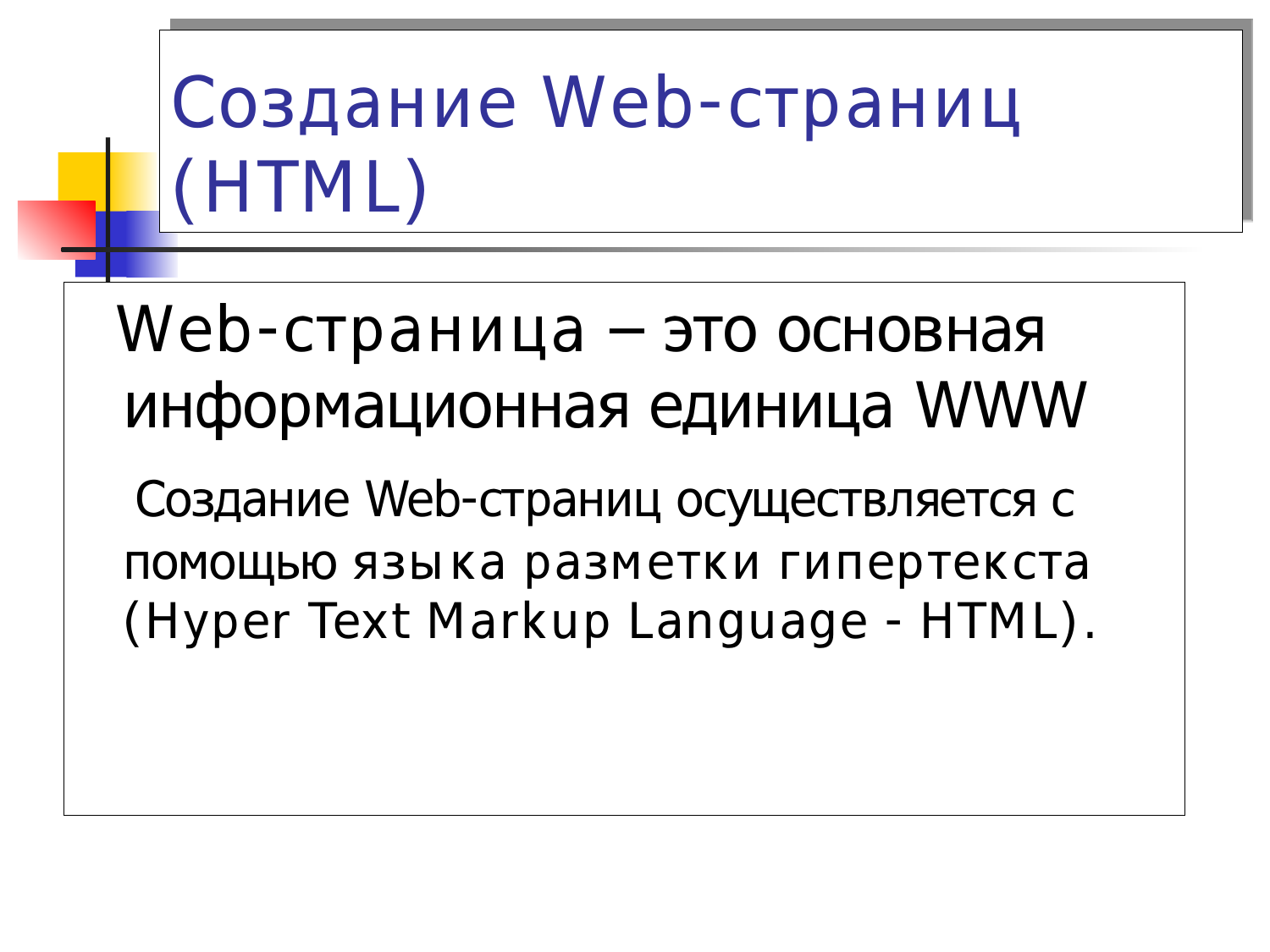

# Создание Web-страниц (HTML)
  Web-страница – это основная информационная единица WWW
   Создание Web-страниц осуществляется с помощью языка разметки гипертекста (Hyper Text Markup Language - HTML).